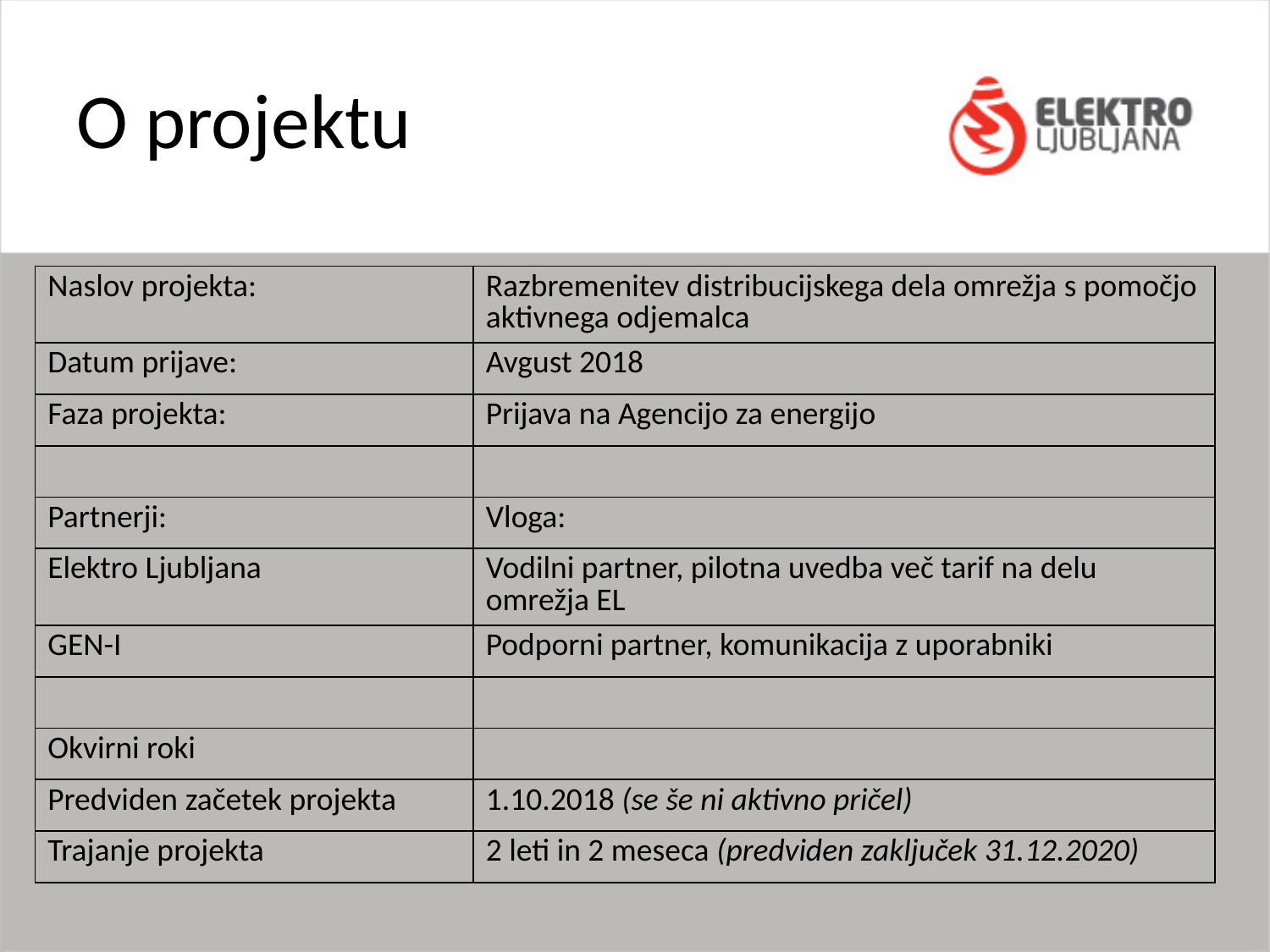

# O projektu
| Naslov projekta: | Razbremenitev distribucijskega dela omrežja s pomočjo aktivnega odjemalca |
| --- | --- |
| Datum prijave: | Avgust 2018 |
| Faza projekta: | Prijava na Agencijo za energijo |
|  |  |
| Partnerji: | Vloga: |
| Elektro Ljubljana | Vodilni partner, pilotna uvedba več tarif na delu omrežja EL |
| GEN-I | Podporni partner, komunikacija z uporabniki |
|  |  |
| Okvirni roki |  |
| Predviden začetek projekta | 1.10.2018 (se še ni aktivno pričel) |
| Trajanje projekta | 2 leti in 2 meseca (predviden zaključek 31.12.2020) |